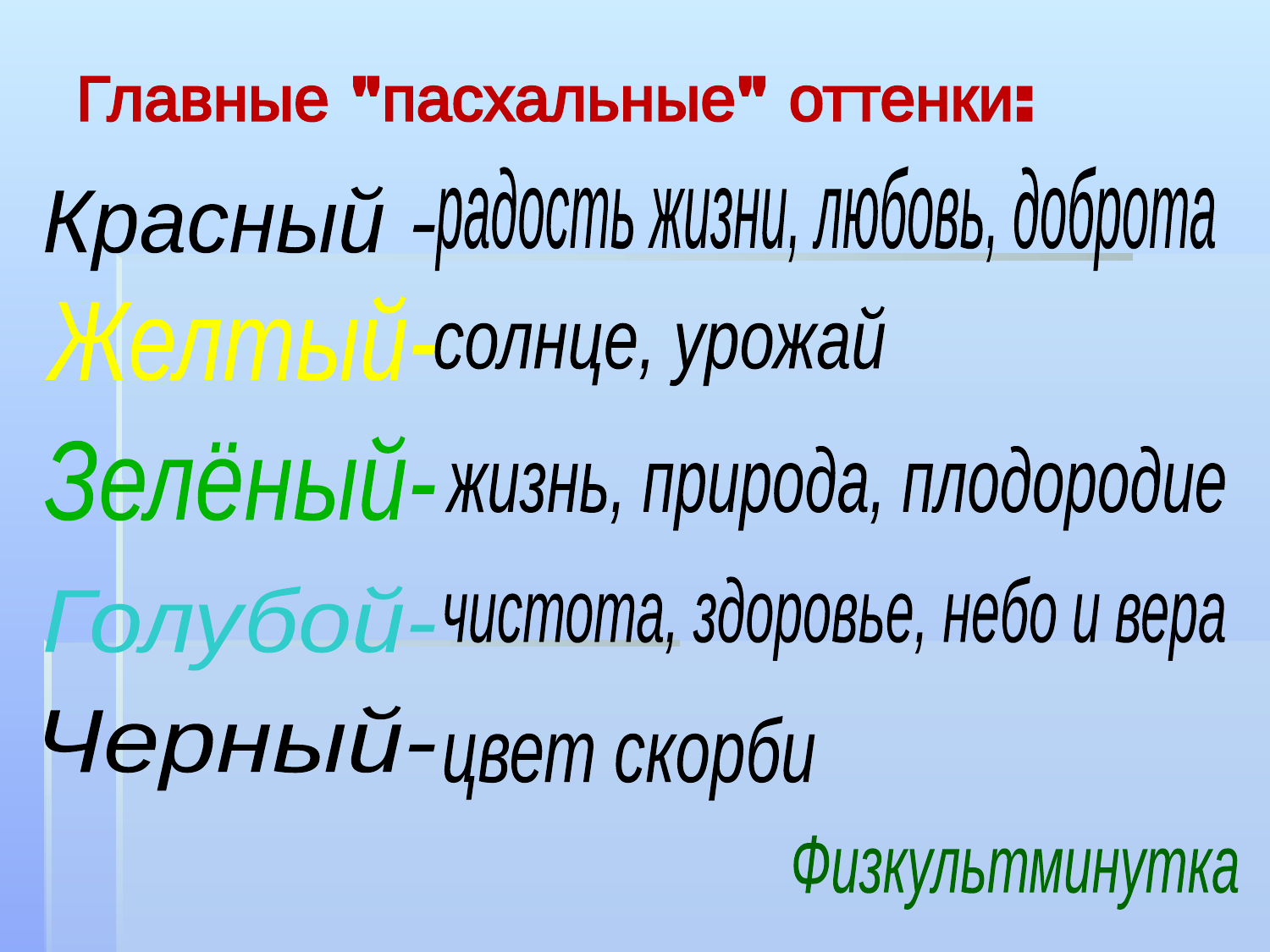

# Главные "пасхальные" оттенки:
радость жизни, любовь, доброта
Красный -
Желтый-
солнце, урожай
Зелёный-
жизнь, природа, плодородие
чистота, здоровье, небо и вера
Голубой-
Черный-
цвет скорби

Физкультминутка